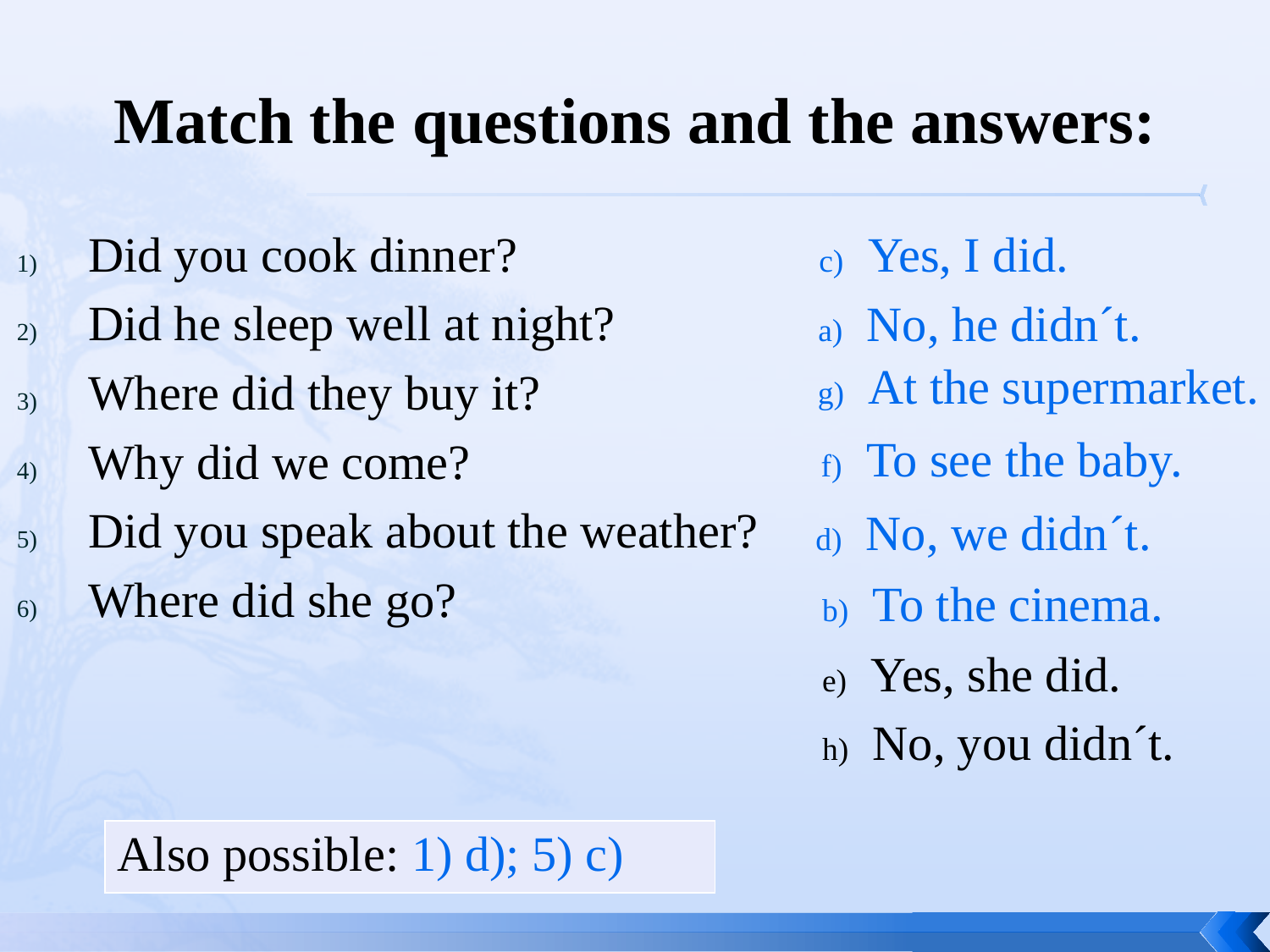

# Match the questions and the answers:
Did you cook dinner?
Did he sleep well at night?
Where did they buy it?
Why did we come?
Did you speak about the weather?
Where did she go?
c)   Yes, I did.
a)   No, he didn´t.
g)   At the supermarket.

f)   To see the baby.
 d)   No, we didn´t.

b)   To the cinema.

e)   Yes, she did.
h)   No, you didn´t.

| Also possible: 1) d); 5) c) |
| --- |